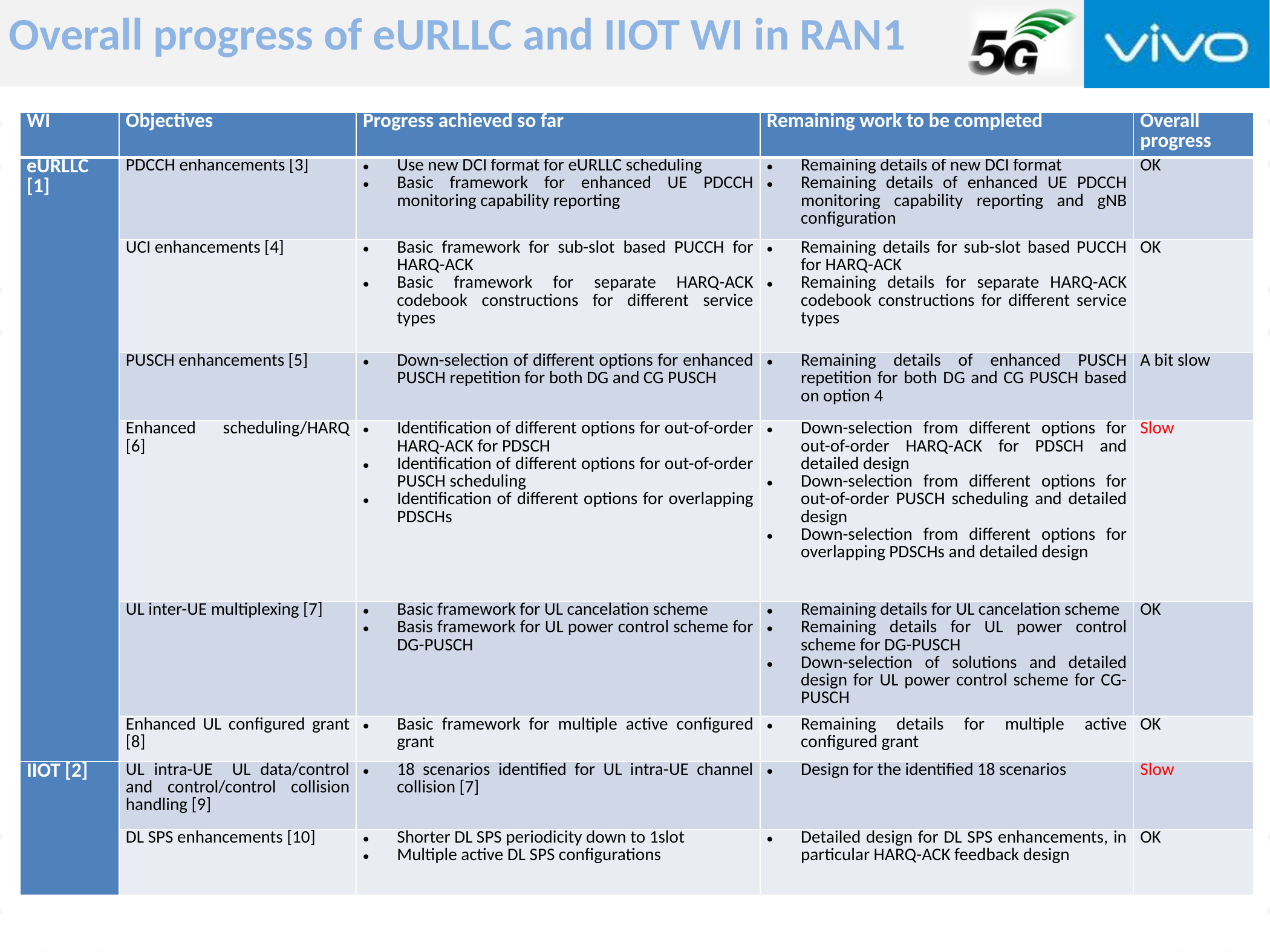

# Overall progress of eURLLC and IIOT WI in RAN1
| WI | Objectives | Progress achieved so far | Remaining work to be completed | Overall progress |
| --- | --- | --- | --- | --- |
| eURLLC [1] | PDCCH enhancements [3] | Use new DCI format for eURLLC scheduling Basic framework for enhanced UE PDCCH monitoring capability reporting | Remaining details of new DCI format Remaining details of enhanced UE PDCCH monitoring capability reporting and gNB configuration | OK |
|  | UCI enhancements [4] | Basic framework for sub-slot based PUCCH for HARQ-ACK Basic framework for separate HARQ-ACK codebook constructions for different service types | Remaining details for sub-slot based PUCCH for HARQ-ACK Remaining details for separate HARQ-ACK codebook constructions for different service types | OK |
|  | PUSCH enhancements [5] | Down-selection of different options for enhanced PUSCH repetition for both DG and CG PUSCH | Remaining details of enhanced PUSCH repetition for both DG and CG PUSCH based on option 4 | A bit slow |
|  | Enhanced scheduling/HARQ [6] | Identification of different options for out-of-order HARQ-ACK for PDSCH Identification of different options for out-of-order PUSCH scheduling Identification of different options for overlapping PDSCHs | Down-selection from different options for out-of-order HARQ-ACK for PDSCH and detailed design Down-selection from different options for out-of-order PUSCH scheduling and detailed design Down-selection from different options for overlapping PDSCHs and detailed design | Slow |
|  | UL inter-UE multiplexing [7] | Basic framework for UL cancelation scheme Basis framework for UL power control scheme for DG-PUSCH | Remaining details for UL cancelation scheme Remaining details for UL power control scheme for DG-PUSCH Down-selection of solutions and detailed design for UL power control scheme for CG-PUSCH | OK |
|  | Enhanced UL configured grant [8] | Basic framework for multiple active configured grant | Remaining details for multiple active configured grant | OK |
| IIOT [2] | UL intra-UE UL data/control and control/control collision handling [9] | 18 scenarios identified for UL intra-UE channel collision [7] | Design for the identified 18 scenarios | Slow |
|  | DL SPS enhancements [10] | Shorter DL SPS periodicity down to 1slot Multiple active DL SPS configurations | Detailed design for DL SPS enhancements, in particular HARQ-ACK feedback design | OK |